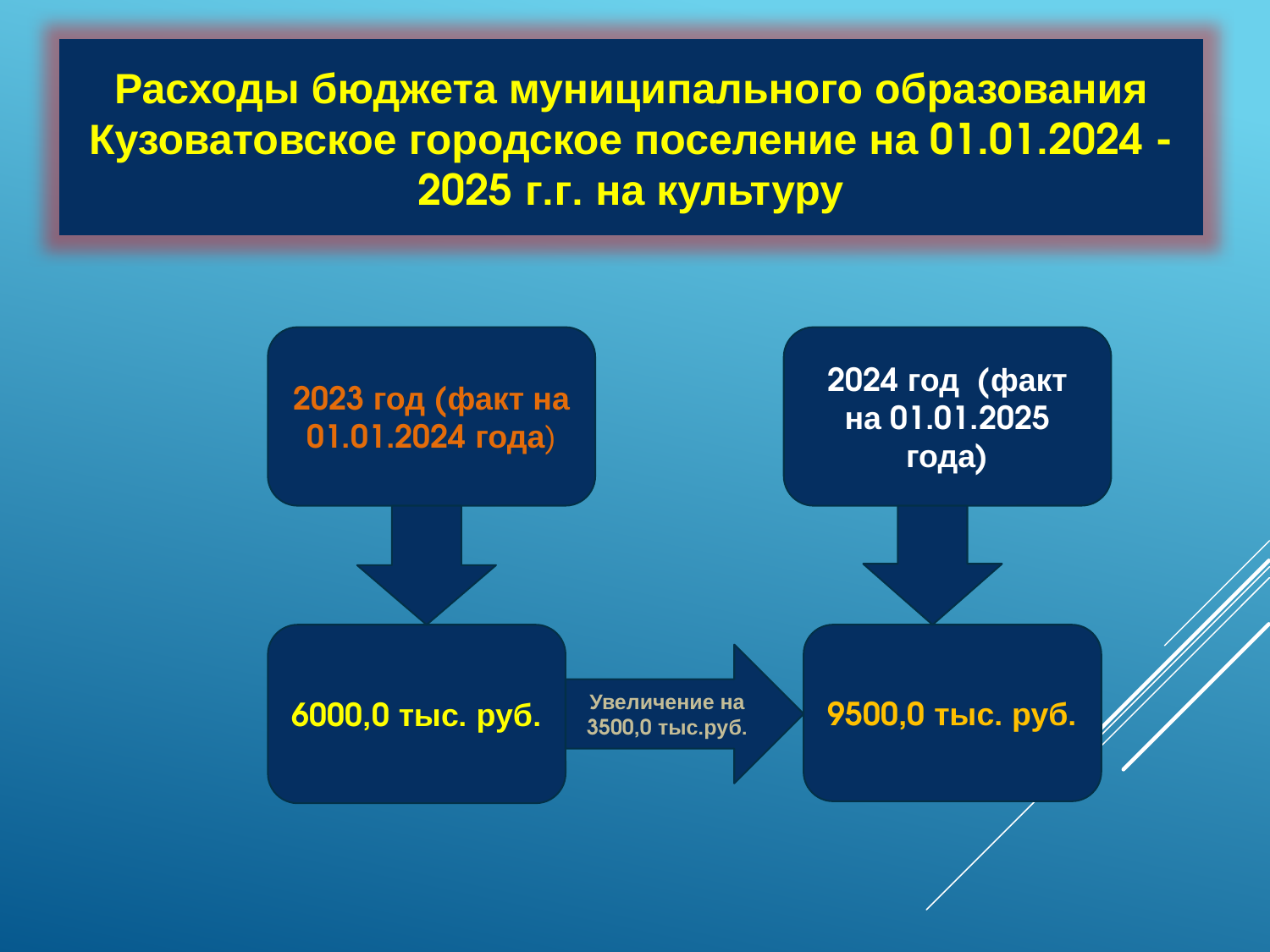

Расходы бюджета муниципального образования Кузоватовское городское поселение на 01.01.2024 -2025 г.г. на культуру
2023 год (факт на 01.01.2024 года)
2024 год  (факт на 01.01.2025 года)

6000,0 тыс. руб.
9500,0 тыс. руб.
Увеличение на 3500,0 тыс.руб.